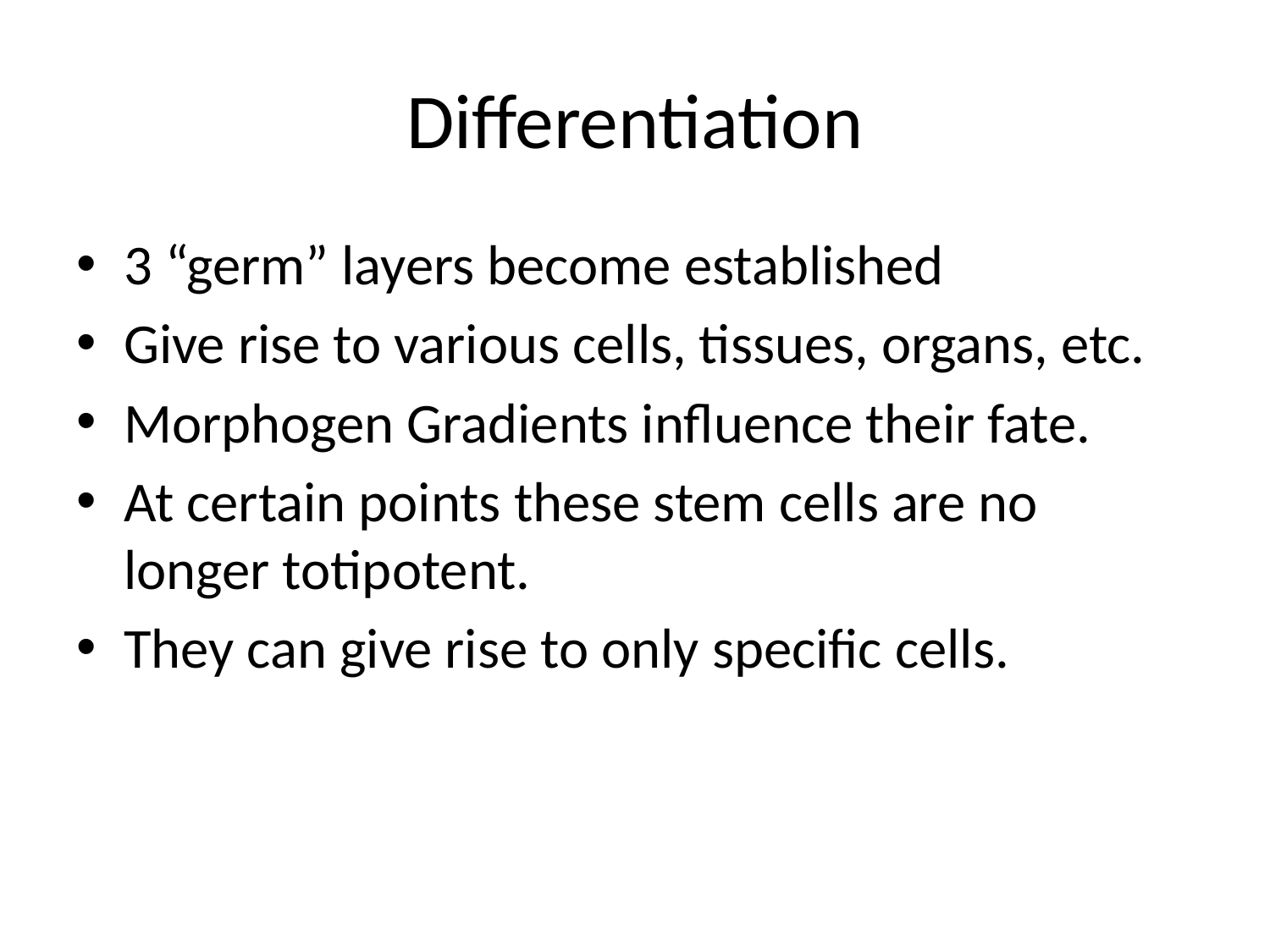

# Differentiation
3 “germ” layers become established
Give rise to various cells, tissues, organs, etc.
Morphogen Gradients influence their fate.
At certain points these stem cells are no longer totipotent.
They can give rise to only specific cells.